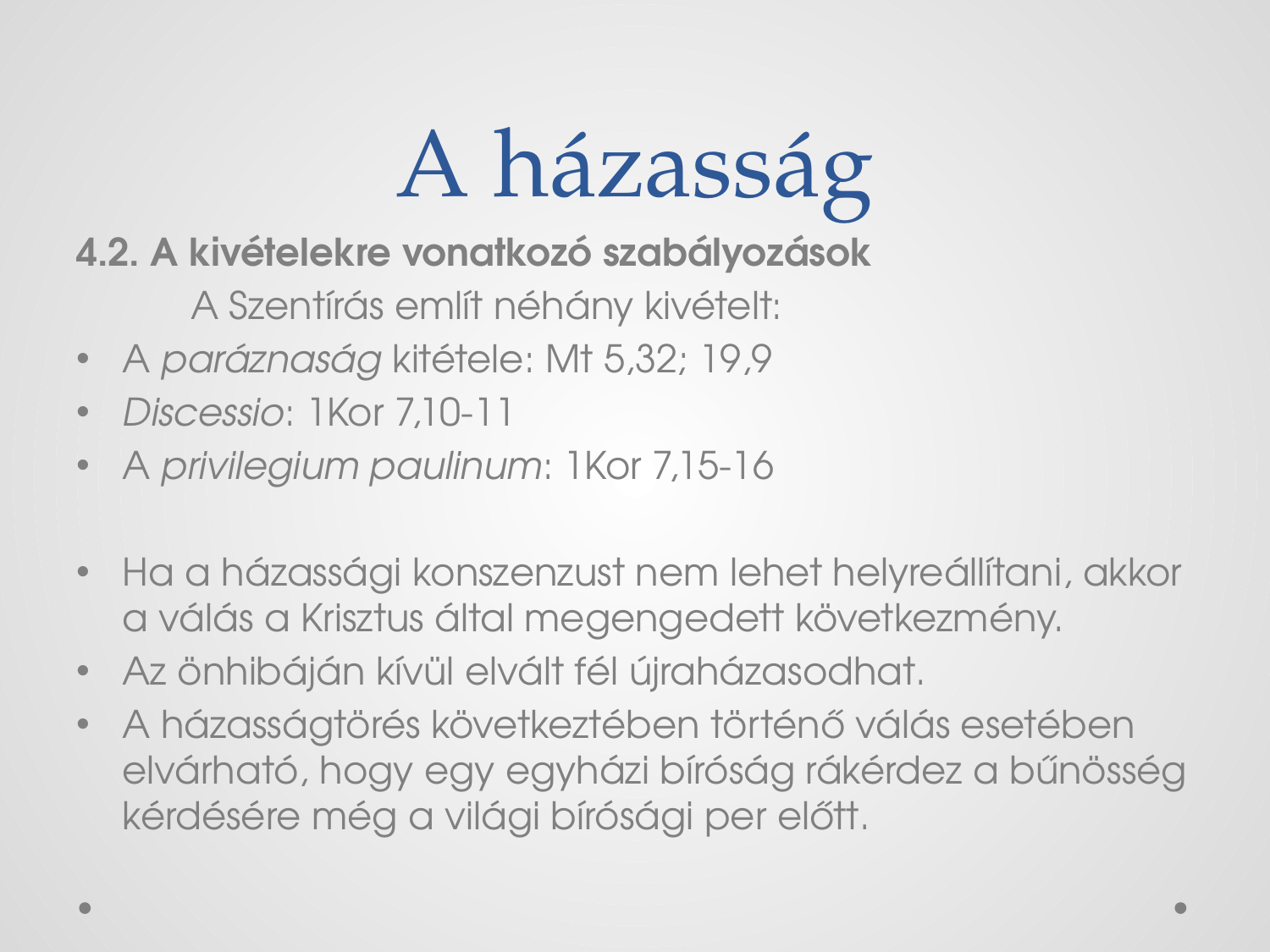

# A házasság
4.2. A kivételekre vonatkozó szabályozások
	A Szentírás említ néhány kivételt:
A paráznaság kitétele: Mt 5,32; 19,9
Discessio: 1Kor 7,10-11
A privilegium paulinum: 1Kor 7,15-16

Ha a házassági konszenzust nem lehet helyreállítani, akkor a válás a Krisztus által megengedett következmény.
Az önhibáján kívül elvált fél újraházasodhat.
A házasságtörés következtében történő válás esetében elvárható, hogy egy egyházi bíróság rákérdez a bűnösség kérdésére még a világi bírósági per előtt.